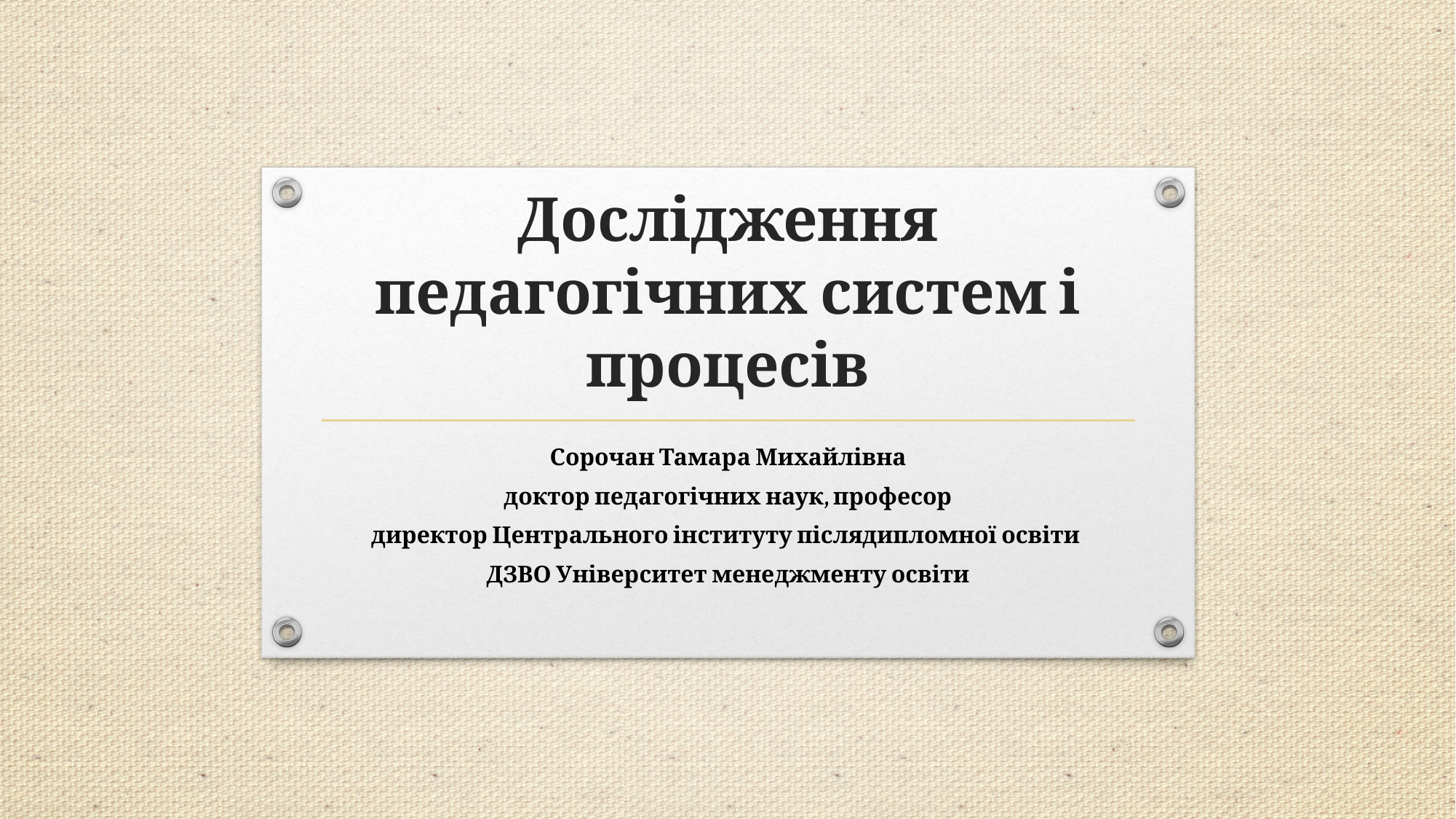

# Дослідження педагогічних систем і процесів
Сорочан Тамара Михайлівна
доктор педагогічних наук, професор
директор Центрального інституту післядипломної освіти
ДЗВО Університет менеджменту освіти